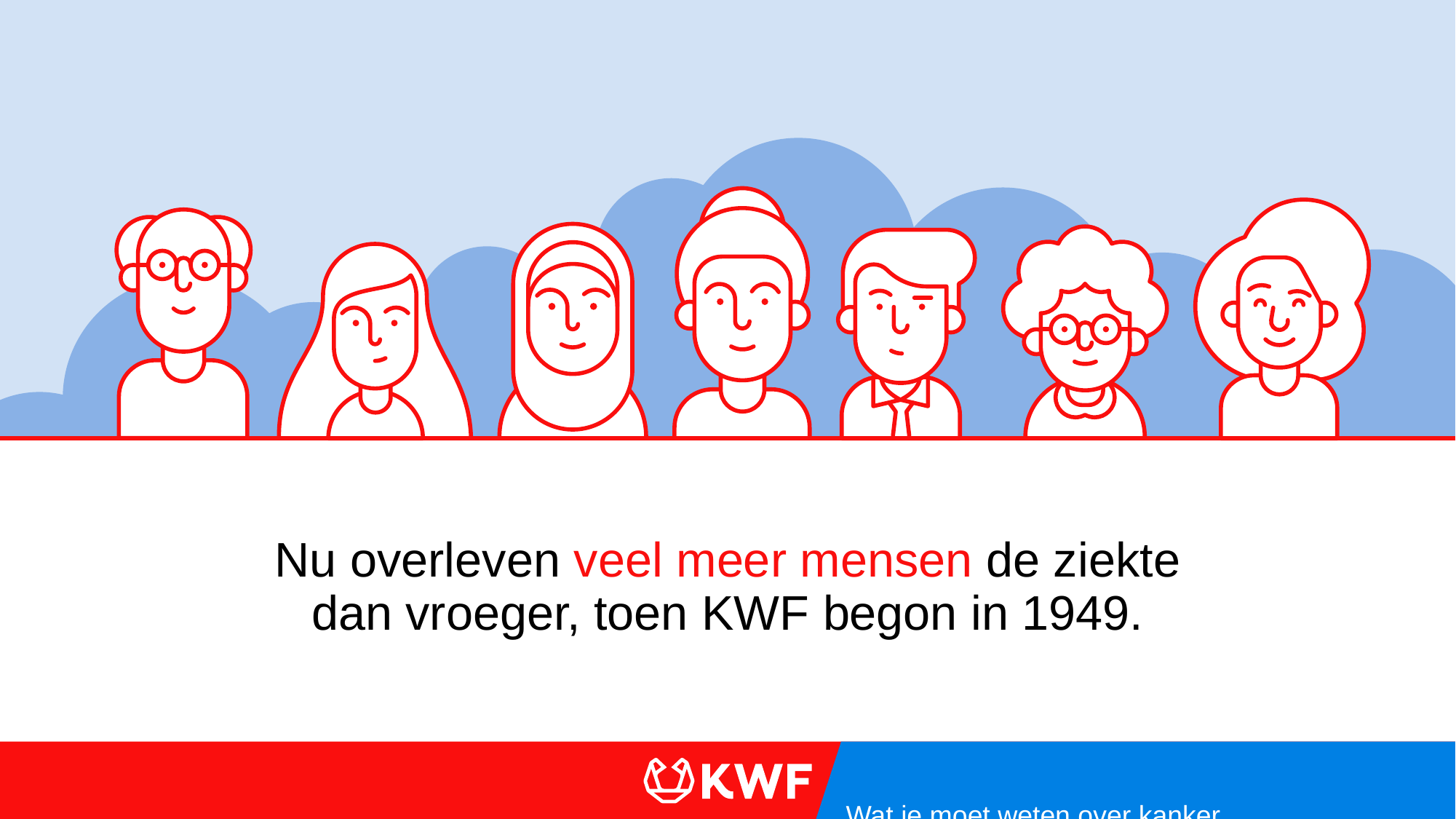

Nu overleven veel meer mensen de ziekte dan vroeger, toen KWF begon in 1949.
Wat je moet weten over kanker